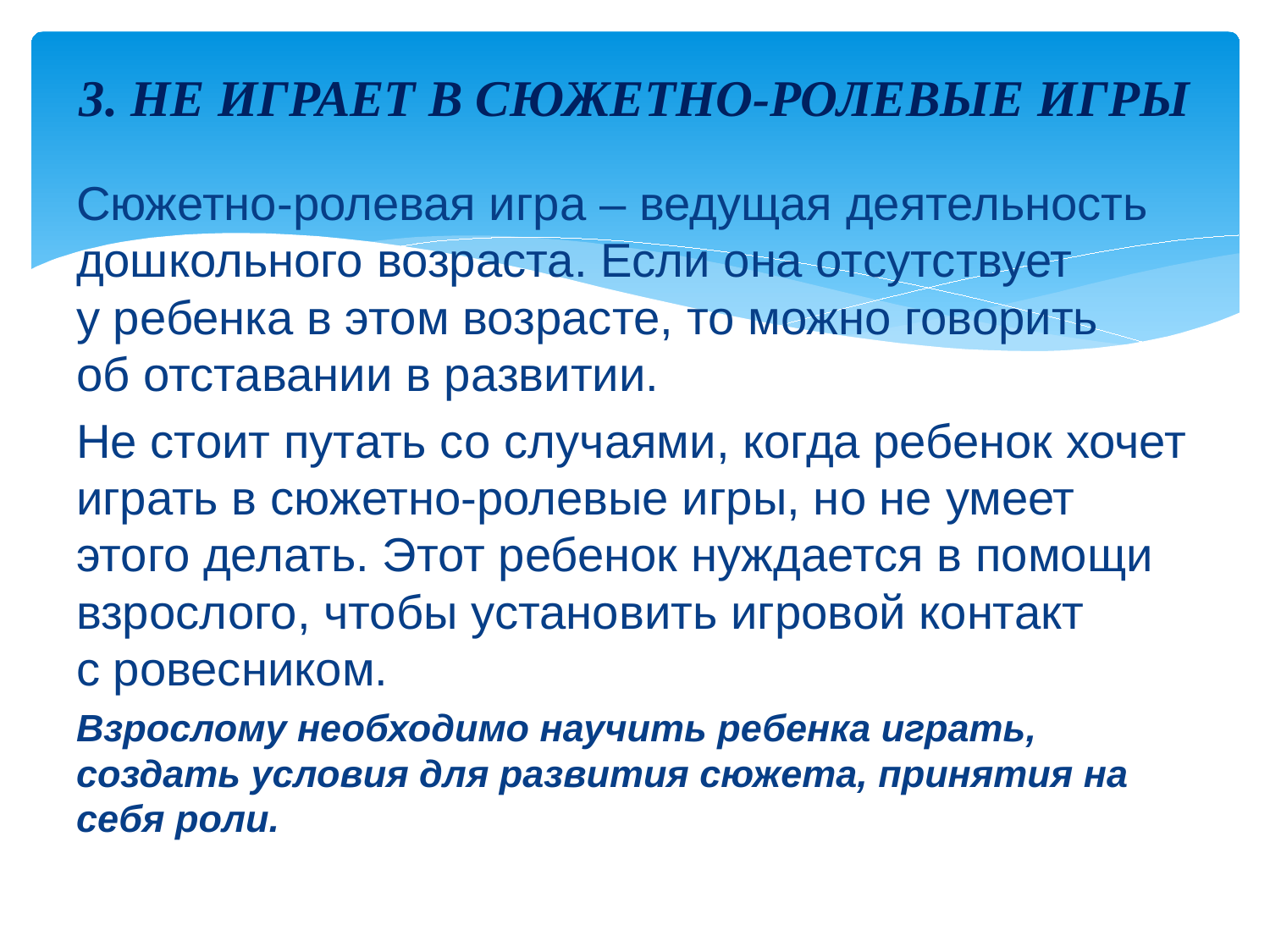

# 3. НЕ ИГРАЕТ В СЮЖЕТНО-РОЛЕВЫЕ ИГРЫ
Сюжетно-ролевая игра – ведущая деятельность дошкольного возраста. Если она отсутствует у ребенка в этом возрасте, то можно говорить об отставании в развитии.
Не стоит путать со случаями, когда ребенок хочет играть в сюжетно-ролевые игры, но не умеет этого делать. Этот ребенок нуждается в помощи взрослого, чтобы установить игровой контакт с ровесником.
Взрослому необходимо научить ребенка играть, создать условия для развития сюжета, принятия на себя роли.